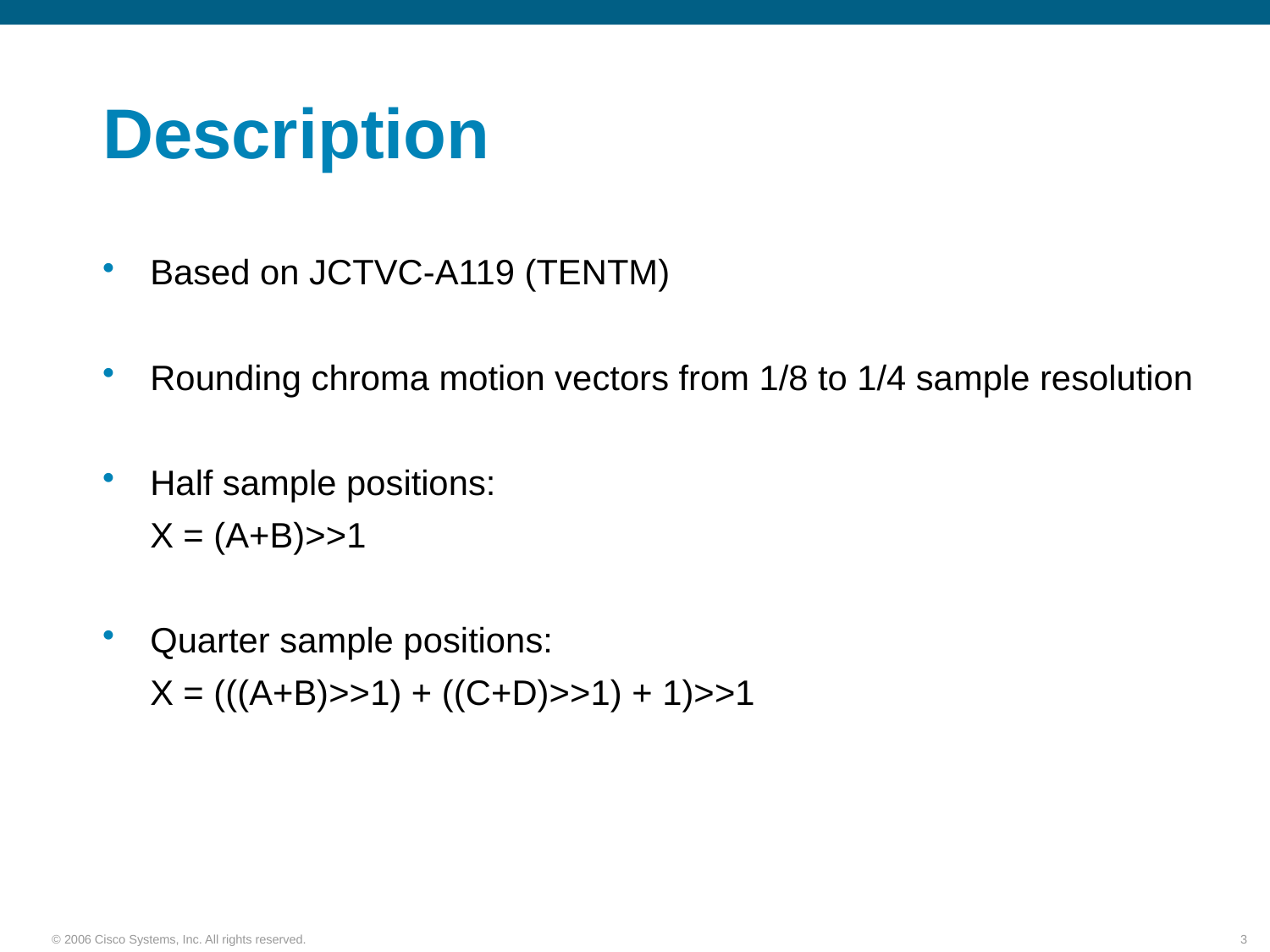

# Description
Based on JCTVC-A119 (TENTM)

Rounding chroma motion vectors from 1/8 to 1/4 sample resolution

Half sample positions:
	X = (A+B)>>1

Quarter sample positions:
	X = (((A+B)>>1) + ((C+D)>>1) + 1)>>1